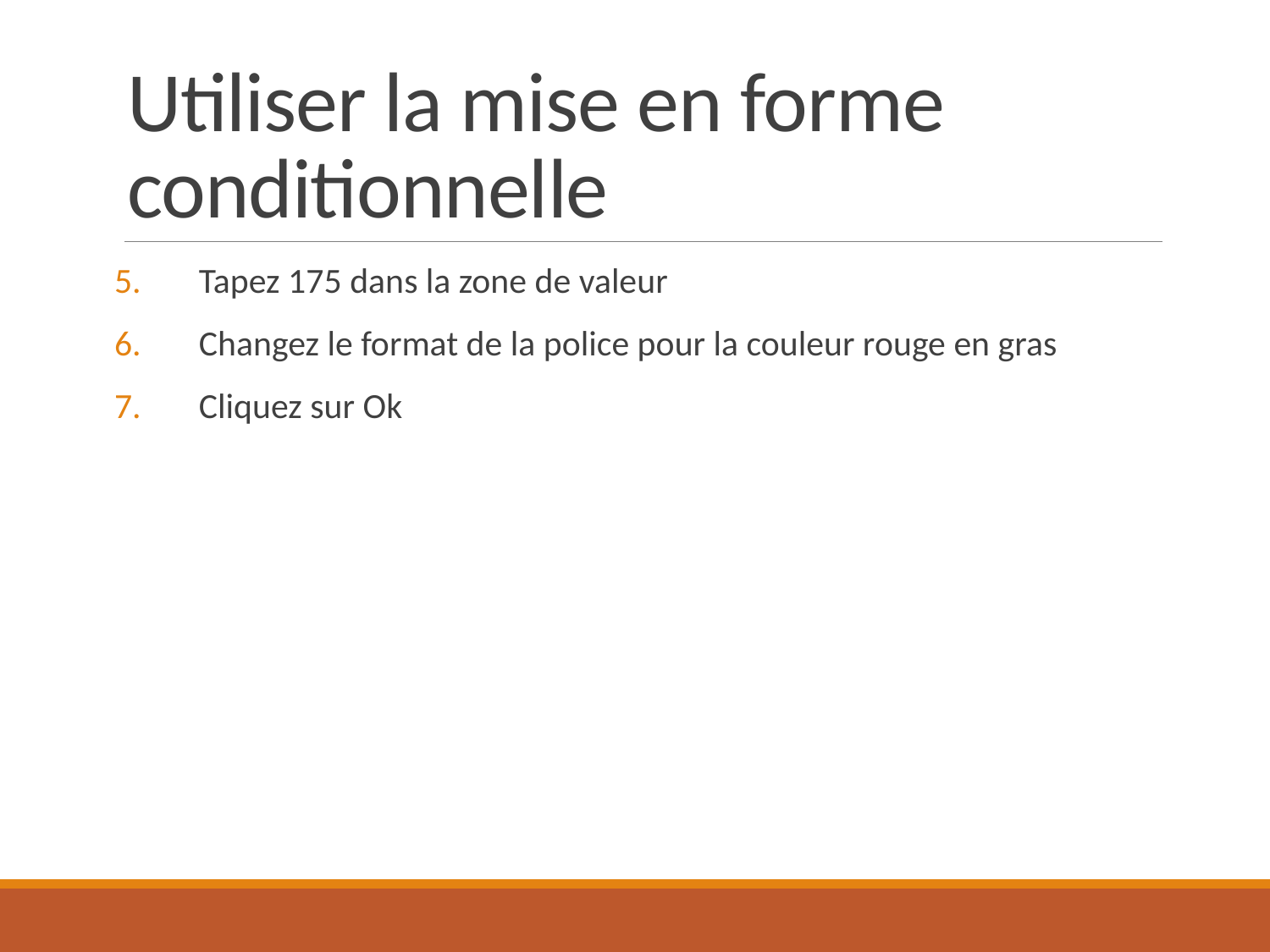

# Utiliser la mise en forme conditionnelle
Tapez 175 dans la zone de valeur
Changez le format de la police pour la couleur rouge en gras
Cliquez sur Ok